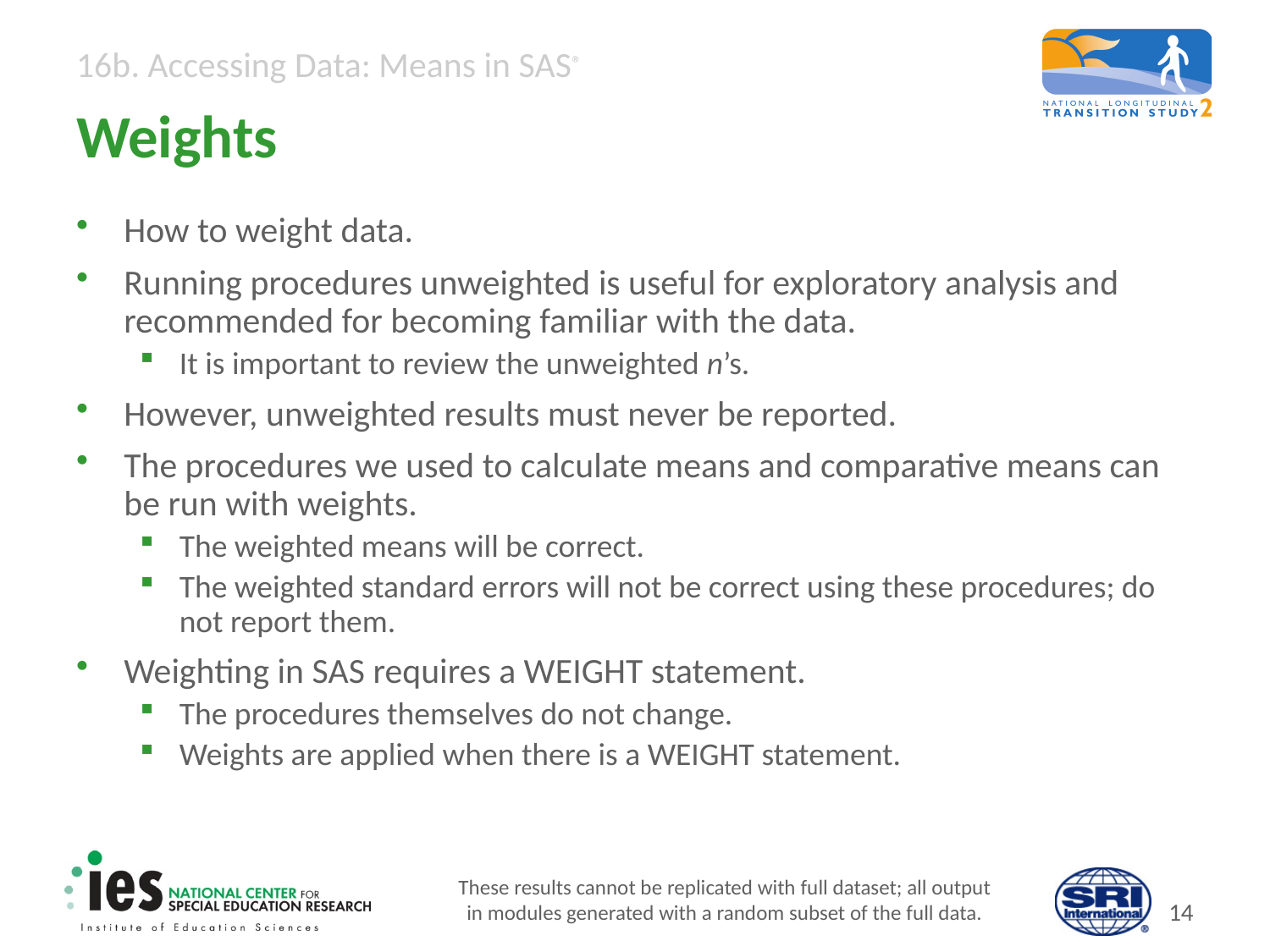

# Weights
How to weight data.
Running procedures unweighted is useful for exploratory analysis and recommended for becoming familiar with the data.
It is important to review the unweighted n’s.
However, unweighted results must never be reported.
The procedures we used to calculate means and comparative means can be run with weights.
The weighted means will be correct.
The weighted standard errors will not be correct using these procedures; do not report them.
Weighting in SAS requires a WEIGHT statement.
The procedures themselves do not change.
Weights are applied when there is a WEIGHT statement.
These results cannot be replicated with full dataset; all output
in modules generated with a random subset of the full data.
14